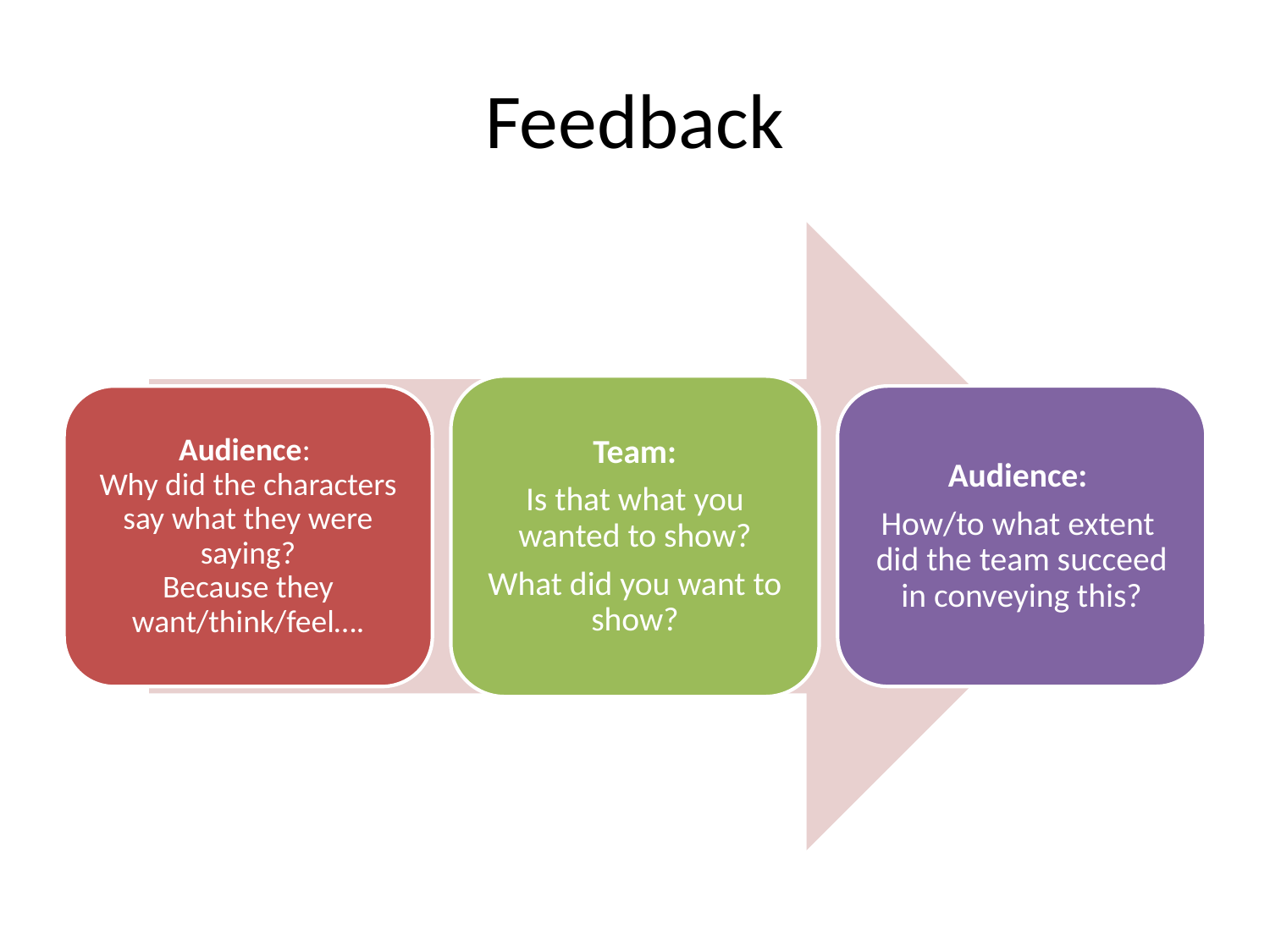

# Feedback
Audience:
Why did the characters say what they were saying?
Because they want/think/feel….
Team:
Is that what you wanted to show?
What did you want to show?
Audience:
How/to what extent
did the team succeed in conveying this?